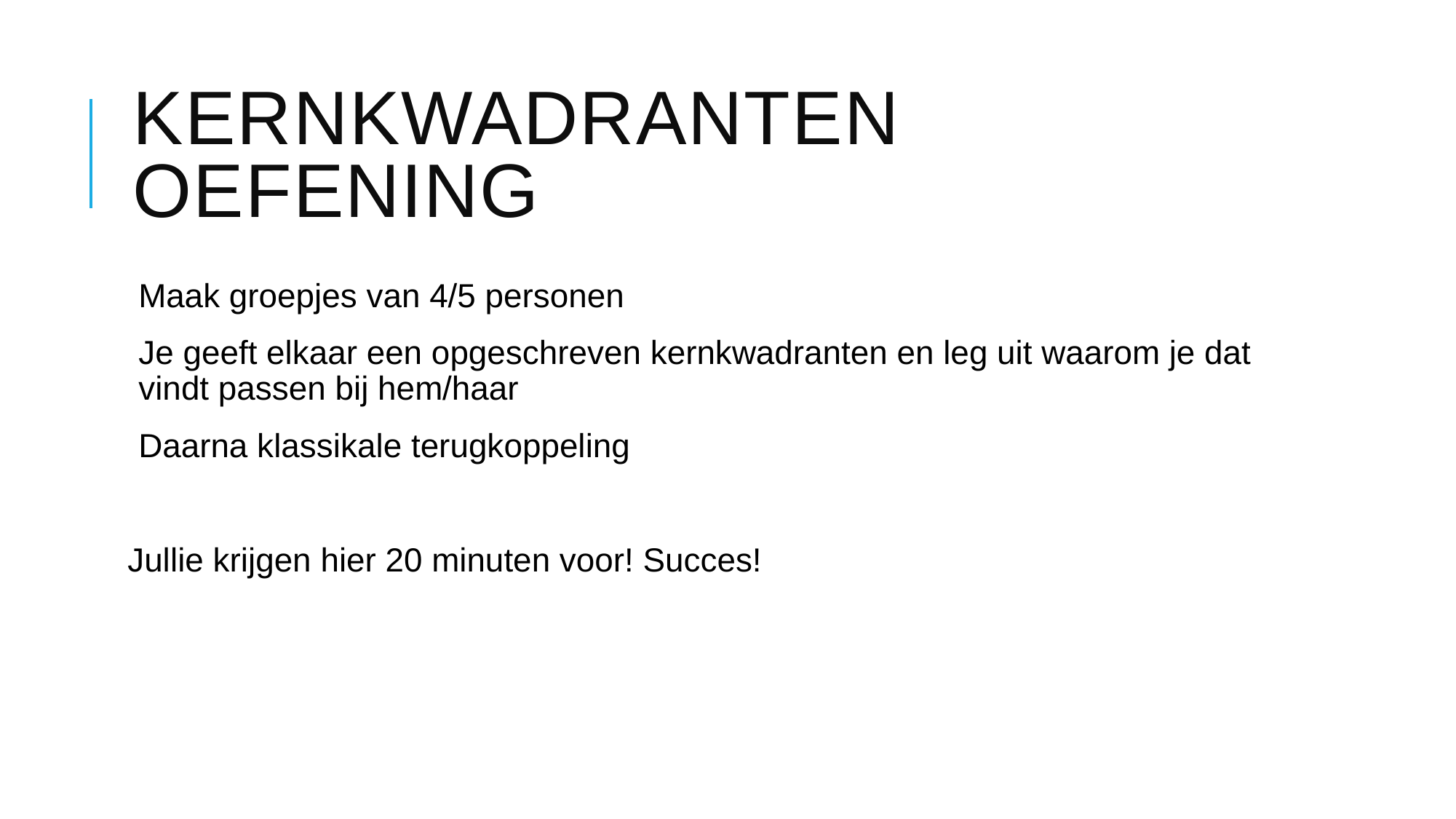

# Kernkwadranten oefening
Maak groepjes van 4/5 personen
Je geeft elkaar een opgeschreven kernkwadranten en leg uit waarom je dat vindt passen bij hem/haar
Daarna klassikale terugkoppeling

Jullie krijgen hier 20 minuten voor! Succes!